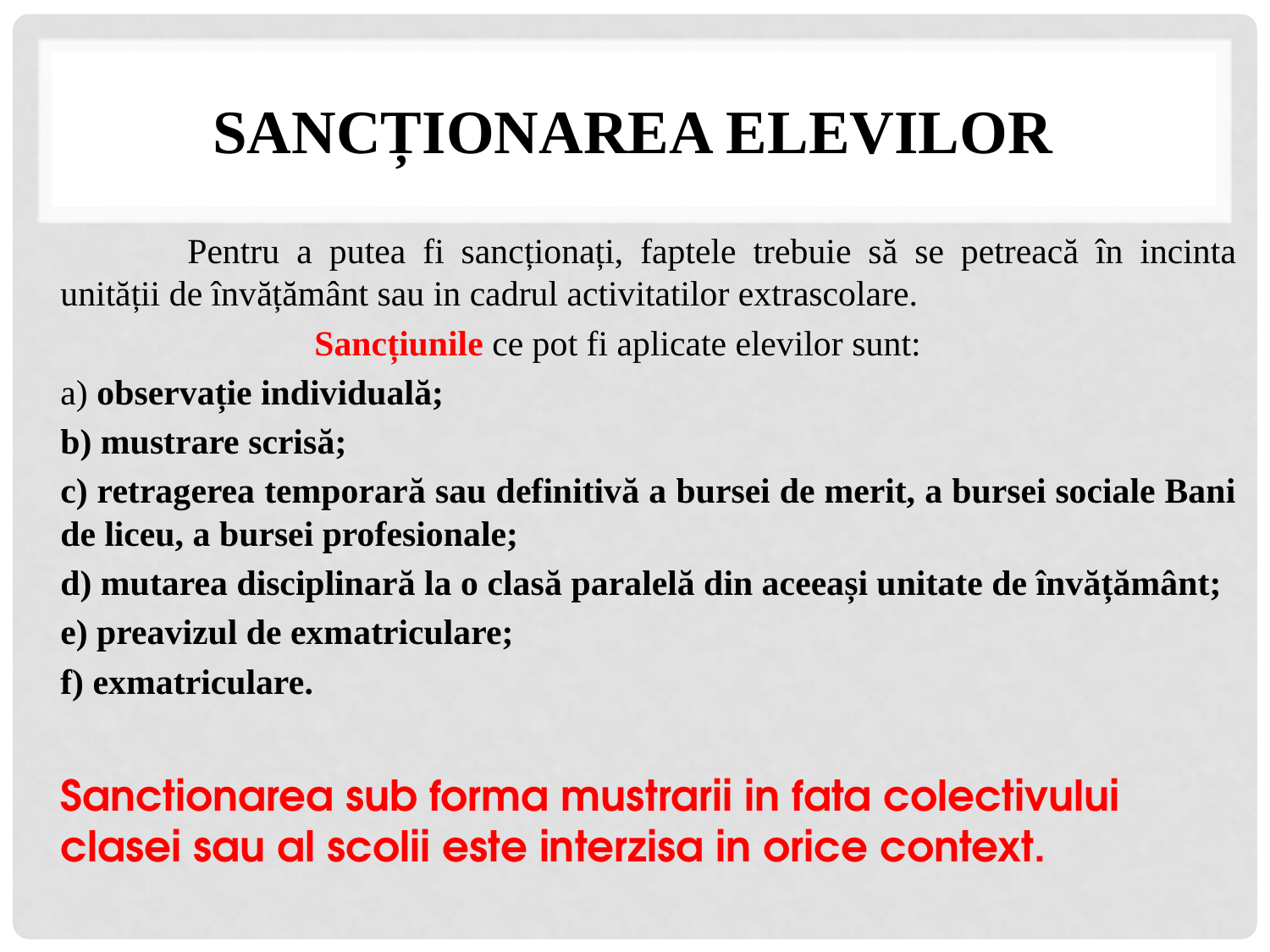

# Sancționarea elevilor
	Pentru a putea fi sancționați, faptele trebuie să se petreacă în incinta unității de învățământ sau in cadrul activitatilor extrascolare.
		Sancțiunile ce pot fi aplicate elevilor sunt:
a) observație individuală;
b) mustrare scrisă;
c) retragerea temporară sau definitivă a bursei de merit, a bursei sociale Bani de liceu, a bursei profesionale;
d) mutarea disciplinară la o clasă paralelă din aceeași unitate de învățământ;
e) preavizul de exmatriculare;
f) exmatriculare.

Sanctionarea sub forma mustrarii in fata colectivului clasei sau al scolii este interzisa in orice context.